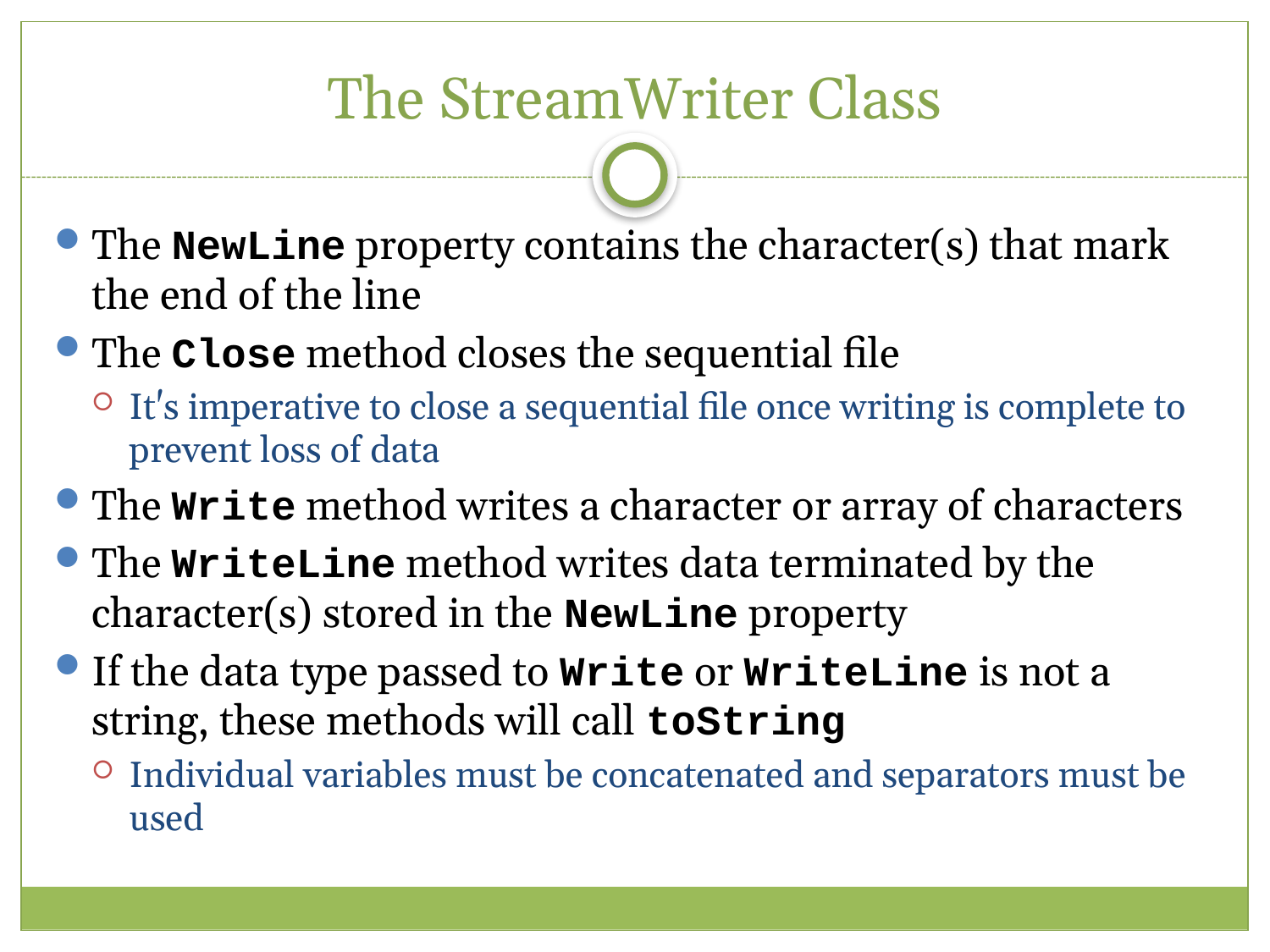

# The StreamWriter Class
The NewLine property contains the character(s) that mark the end of the line
The Close method closes the sequential file
It's imperative to close a sequential file once writing is complete to prevent loss of data
The Write method writes a character or array of characters
The WriteLine method writes data terminated by the character(s) stored in the NewLine property
If the data type passed to Write or WriteLine is not a string, these methods will call toString
Individual variables must be concatenated and separators must be used